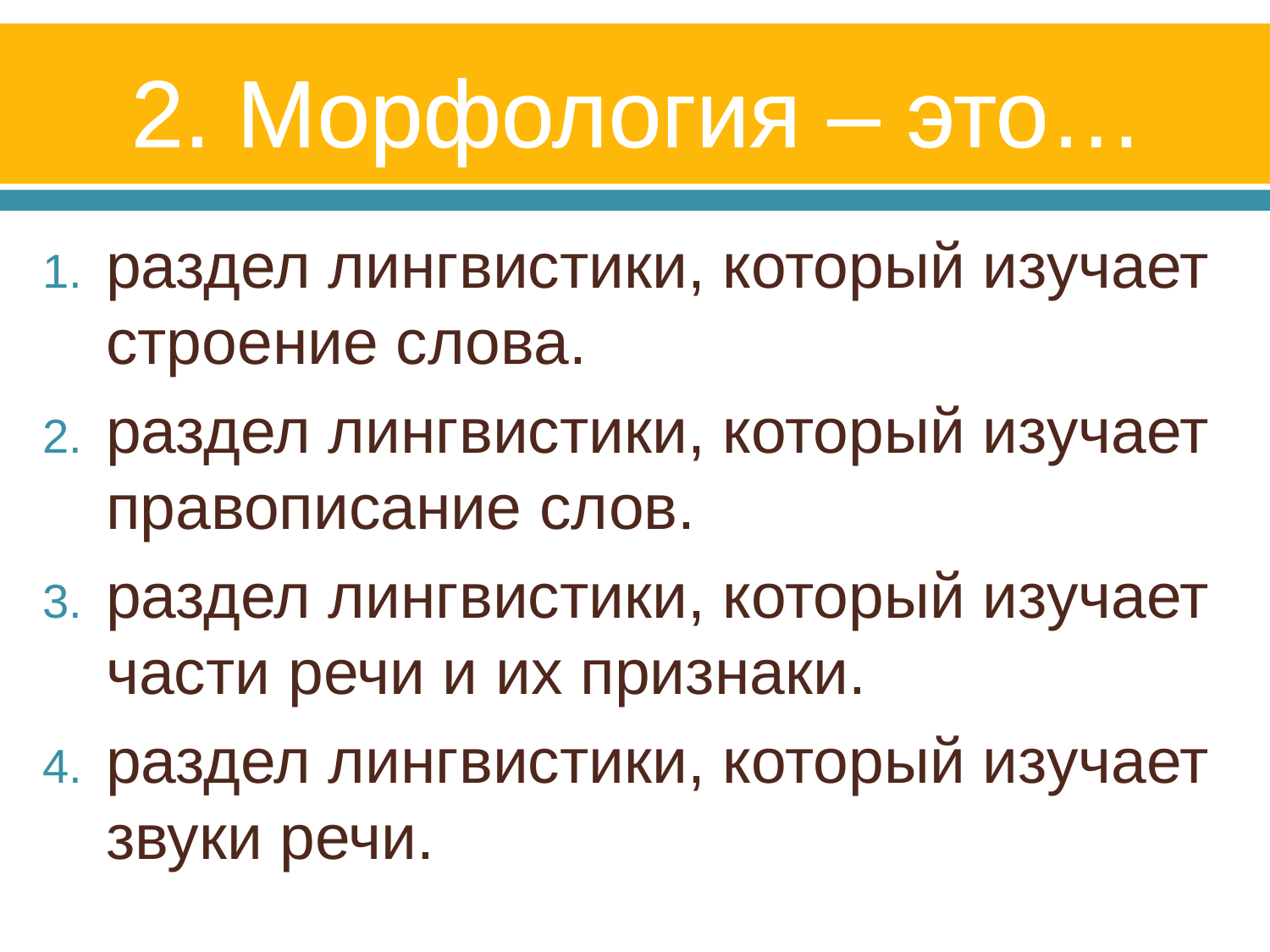

# 2. Морфология – это…
раздел лингвистики, который изучает строение слова.
раздел лингвистики, который изучает правописание слов.
раздел лингвистики, который изучает части речи и их признаки.
раздел лингвистики, который изучает звуки речи.